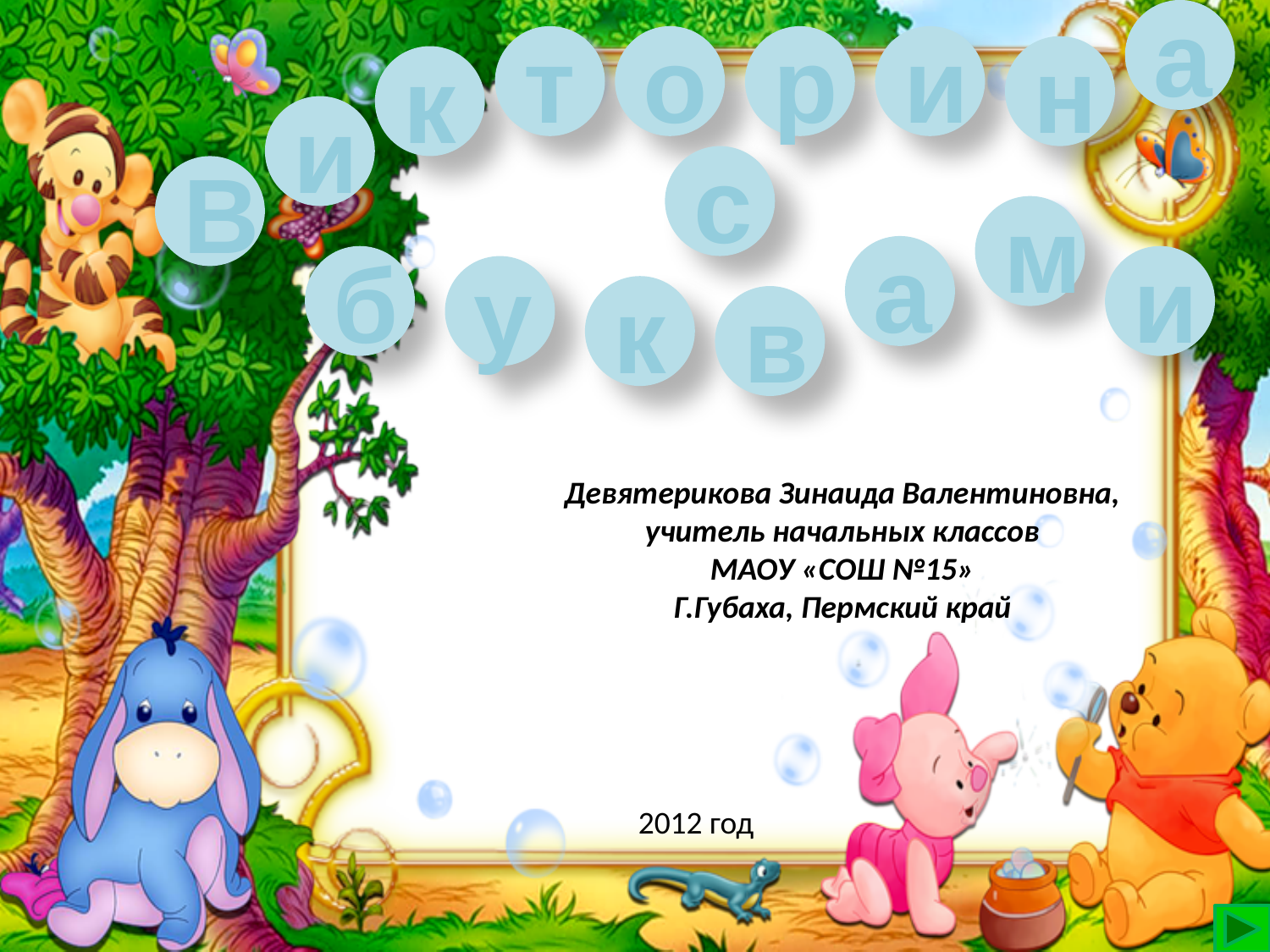

а
т
о
р
и
н
к
и
с
В
м
а
б
и
у
к
в
Девятерикова Зинаида Валентиновна,
учитель начальных классов
МАОУ «СОШ №15»
Г.Губаха, Пермский край
2012 год